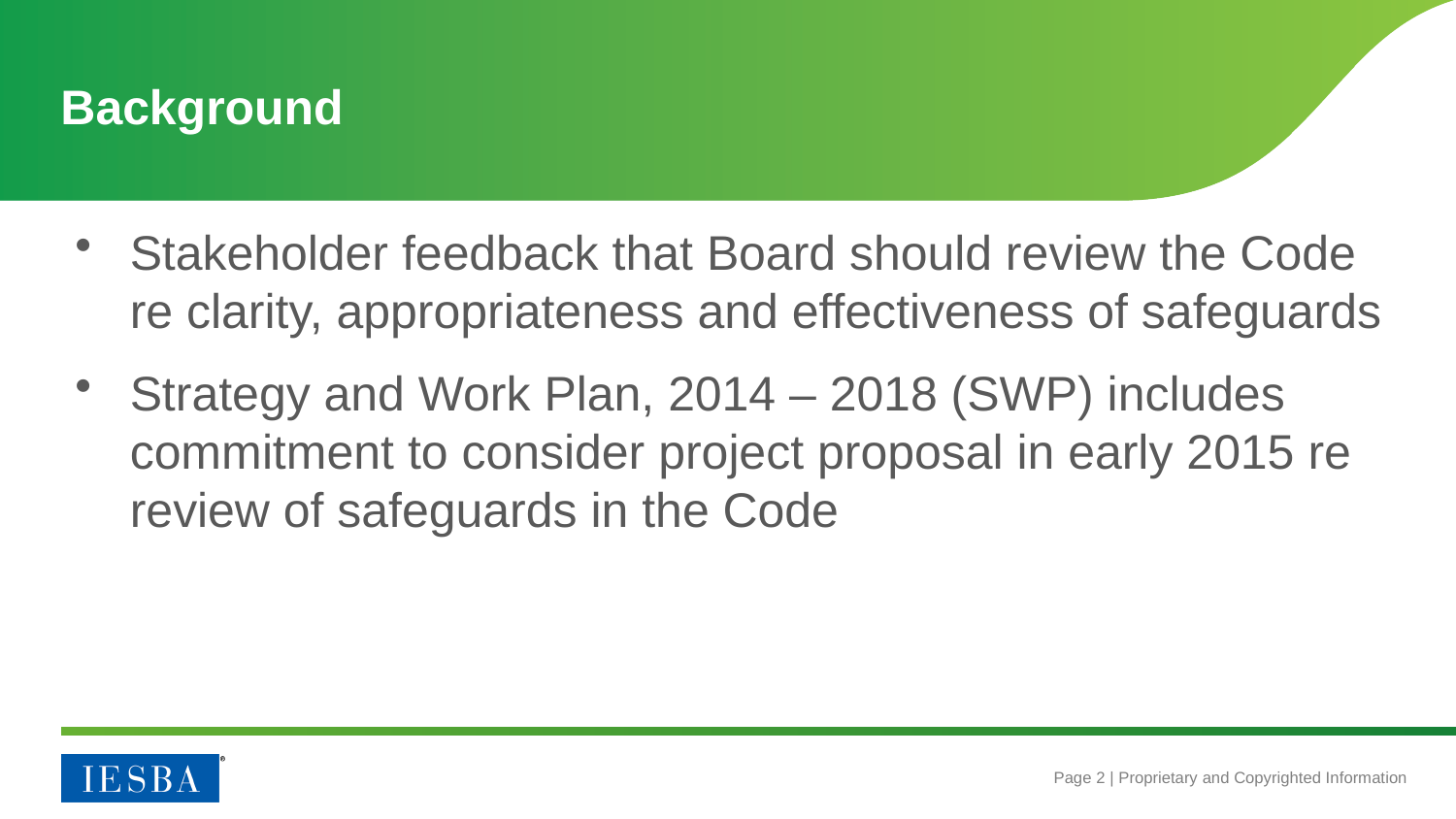

# Background
Stakeholder feedback that Board should review the Code re clarity, appropriateness and effectiveness of safeguards
Strategy and Work Plan, 2014 – 2018 (SWP) includes commitment to consider project proposal in early 2015 re review of safeguards in the Code